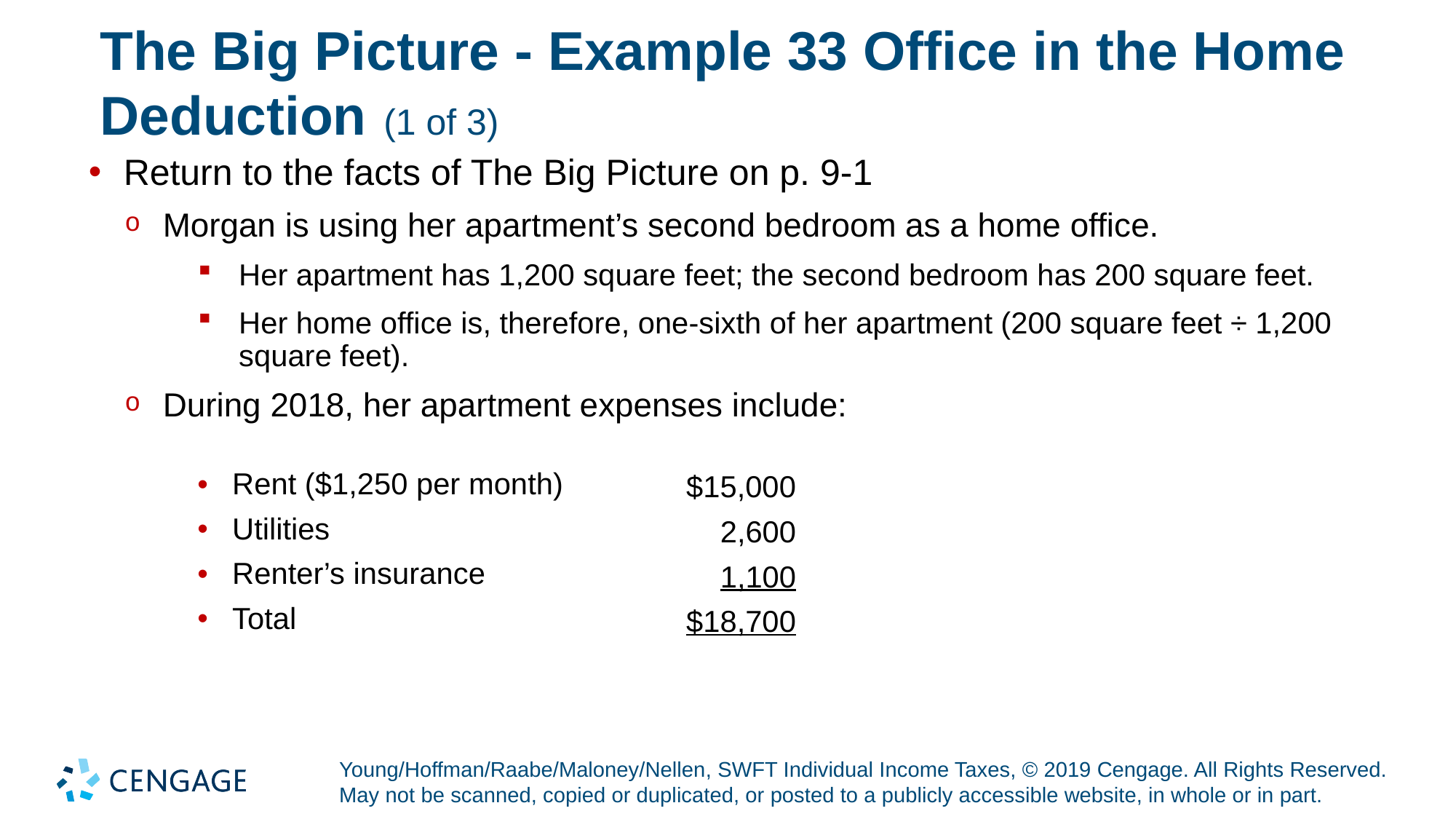

# The Big Picture - Example 33 Office in the Home Deduction (1 of 3)
Return to the facts of The Big Picture on p. 9-1
Morgan is using her apartment’s second bedroom as a home office.
Her apartment has 1,200 square feet; the second bedroom has 200 square feet.
Her home office is, therefore, one-sixth of her apartment (200 square feet ÷ 1,200 square feet).
During 2018, her apartment expenses include:
| Rent ($1,250 per month) | $15,000 |
| --- | --- |
| Utilities | 2,600 |
| Renter’s insurance | 1,100 |
| Total | $18,700 |